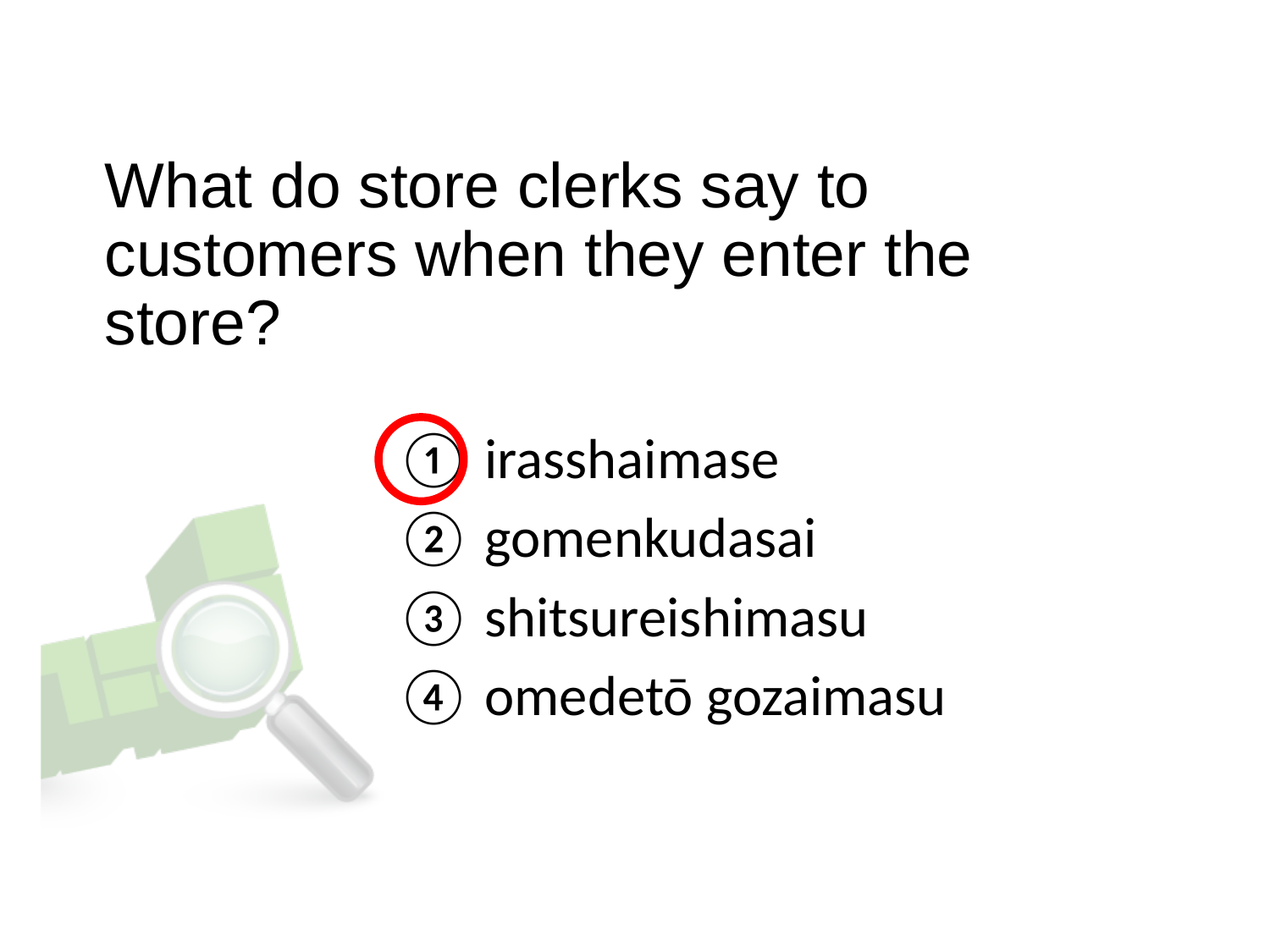

What do store clerks say to customers when they enter the store?
① irasshaimase
② gomenkudasai
③ shitsureishimasu
④ omedetō gozaimasu